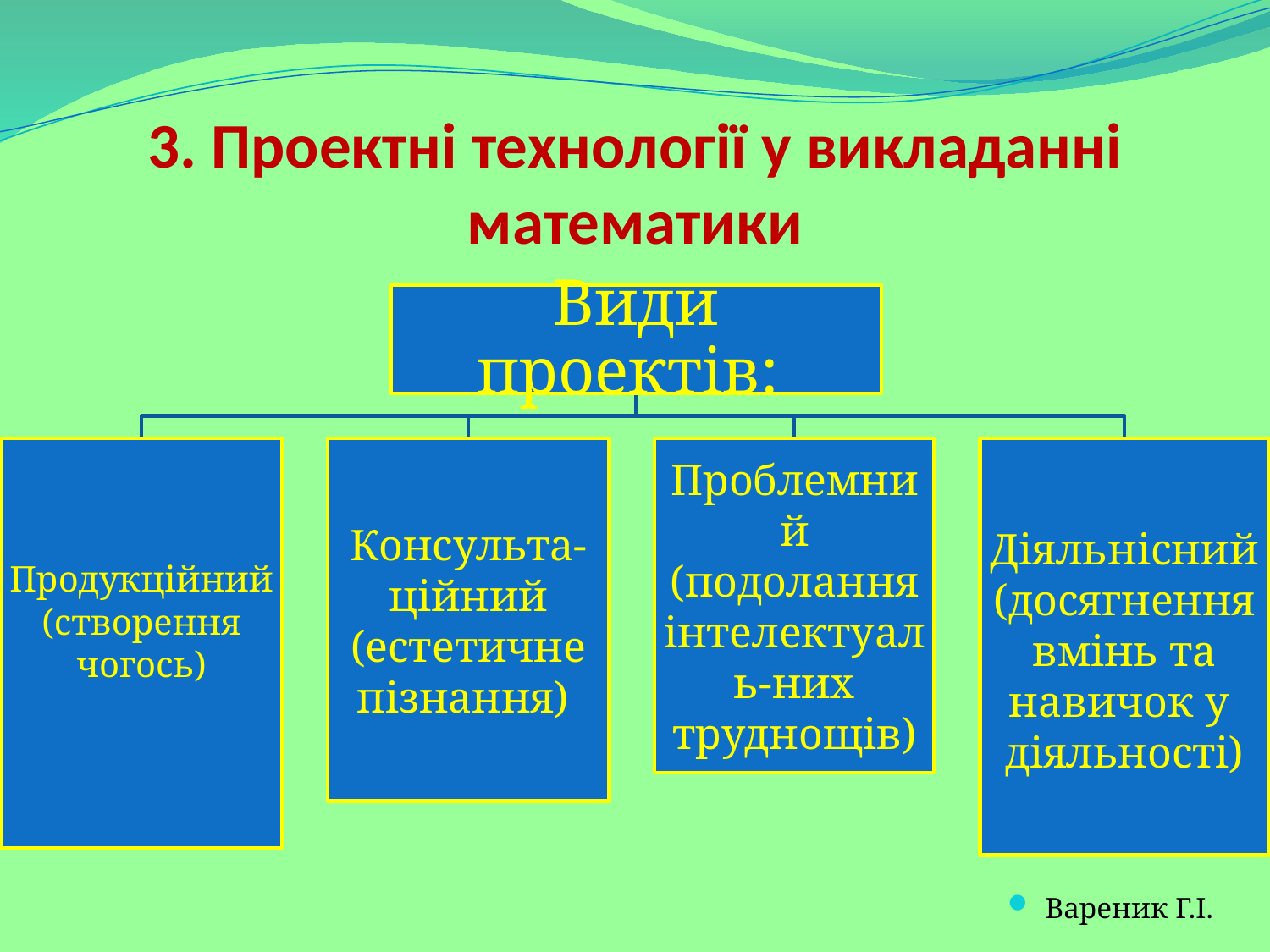

# 3. Проектні технології у викладанні математики
Види проектів:
Продукційний (створення чогось)

Консульта-ційний (естетичне пізнання)

Проблемний (подолання інтелектуаль-них труднощів)

Діяльнісний (досягнення вмінь та навичок у  діяльності)

Вареник Г.І.